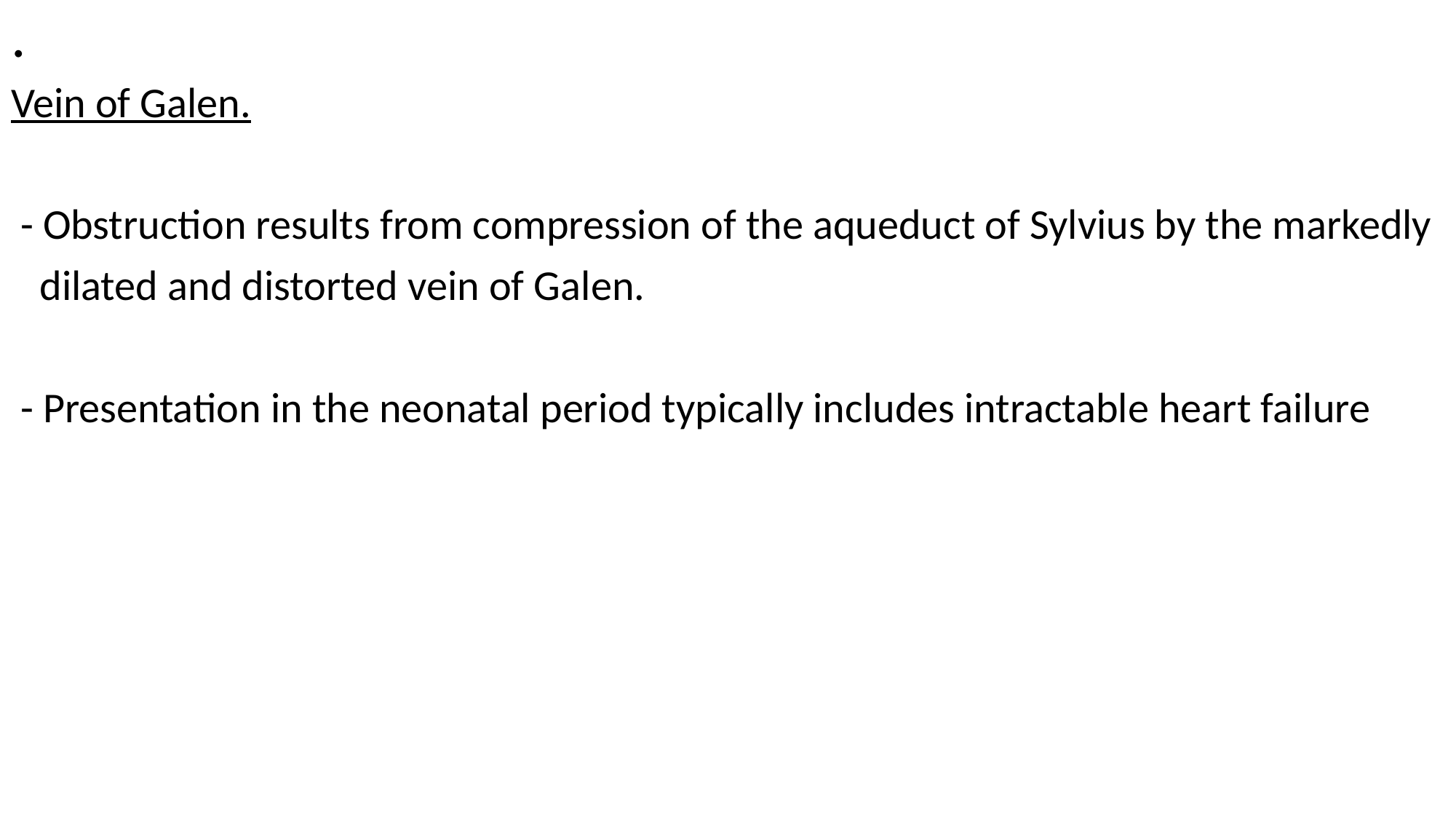

# .
Vein of Galen.

 - Obstruction results from compression of the aqueduct of Sylvius by the markedly
   dilated and distorted vein of Galen.

 - Presentation in the neonatal period typically includes intractable heart failure